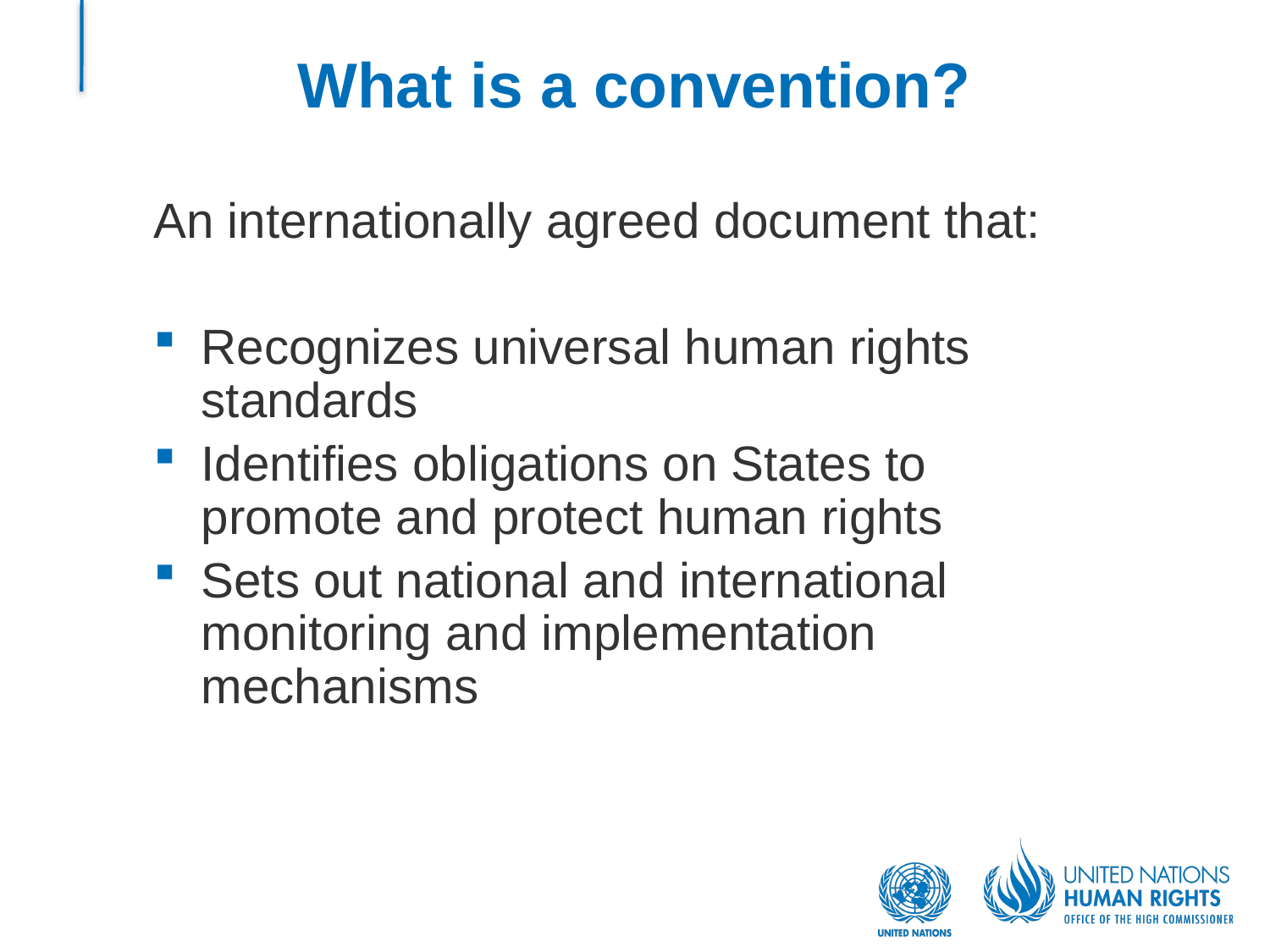

# What is a convention?
An internationally agreed document that:

Recognizes universal human rights standards
Identifies obligations on States to promote and protect human rights
Sets out national and international monitoring and implementation mechanisms